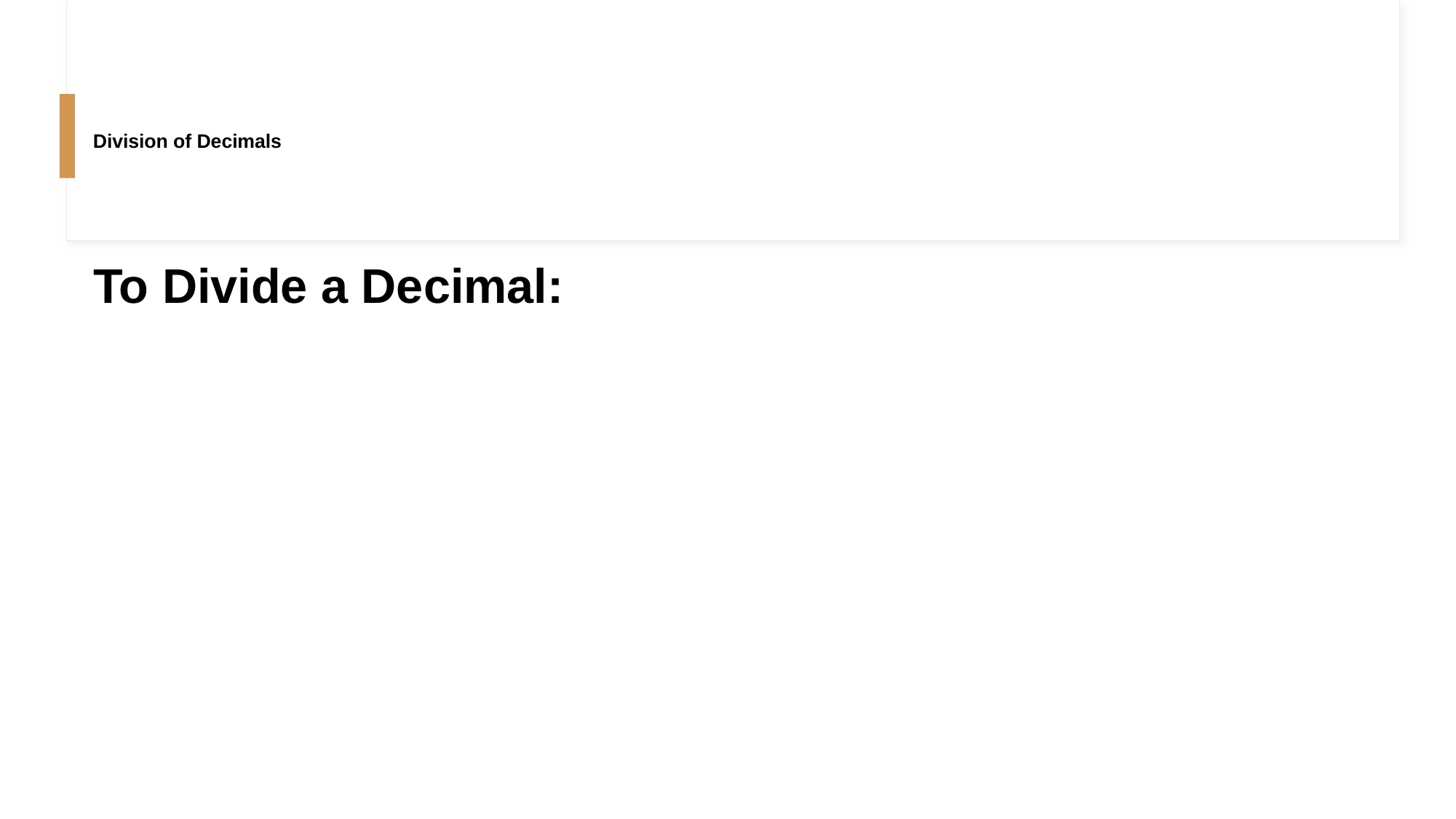

# Division of Decimals
To Divide a Decimal: